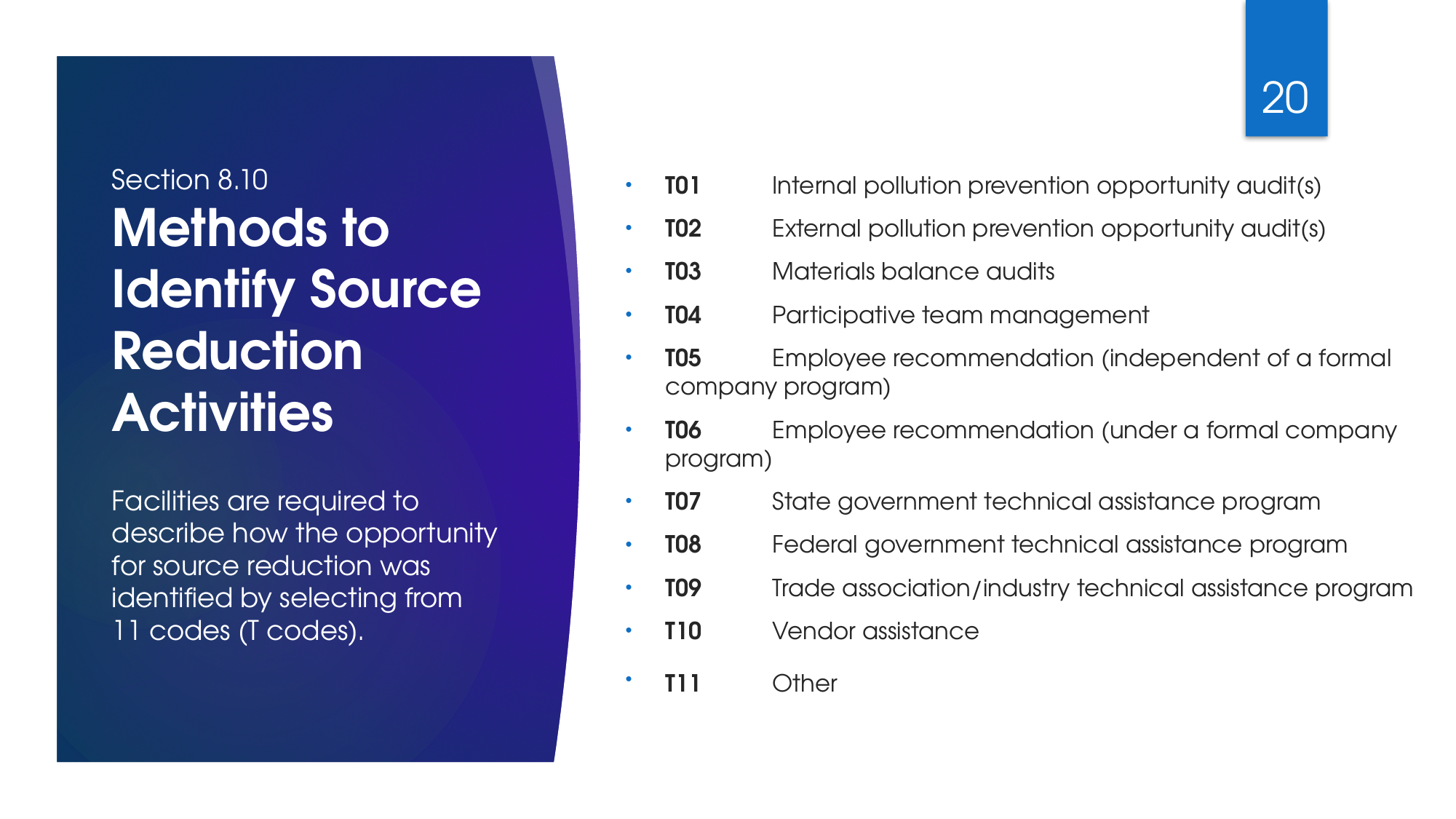

20
# Section 8.10 Methods to Identify Source Reduction Activities
T01	Internal pollution prevention opportunity audit(s)
T02	External pollution prevention opportunity audit(s)
T03	Materials balance audits
T04	Participative team management
T05	Employee recommendation (independent of a formal 			company program)
T06	Employee recommendation (under a formal company 			program)
T07	State government technical assistance program
T08	Federal government technical assistance program
T09	Trade association/industry technical assistance program
T10	Vendor assistance
T11	Other

Facilities are required to describe how the opportunity for source reduction was identified by selecting from 11 codes (T codes).